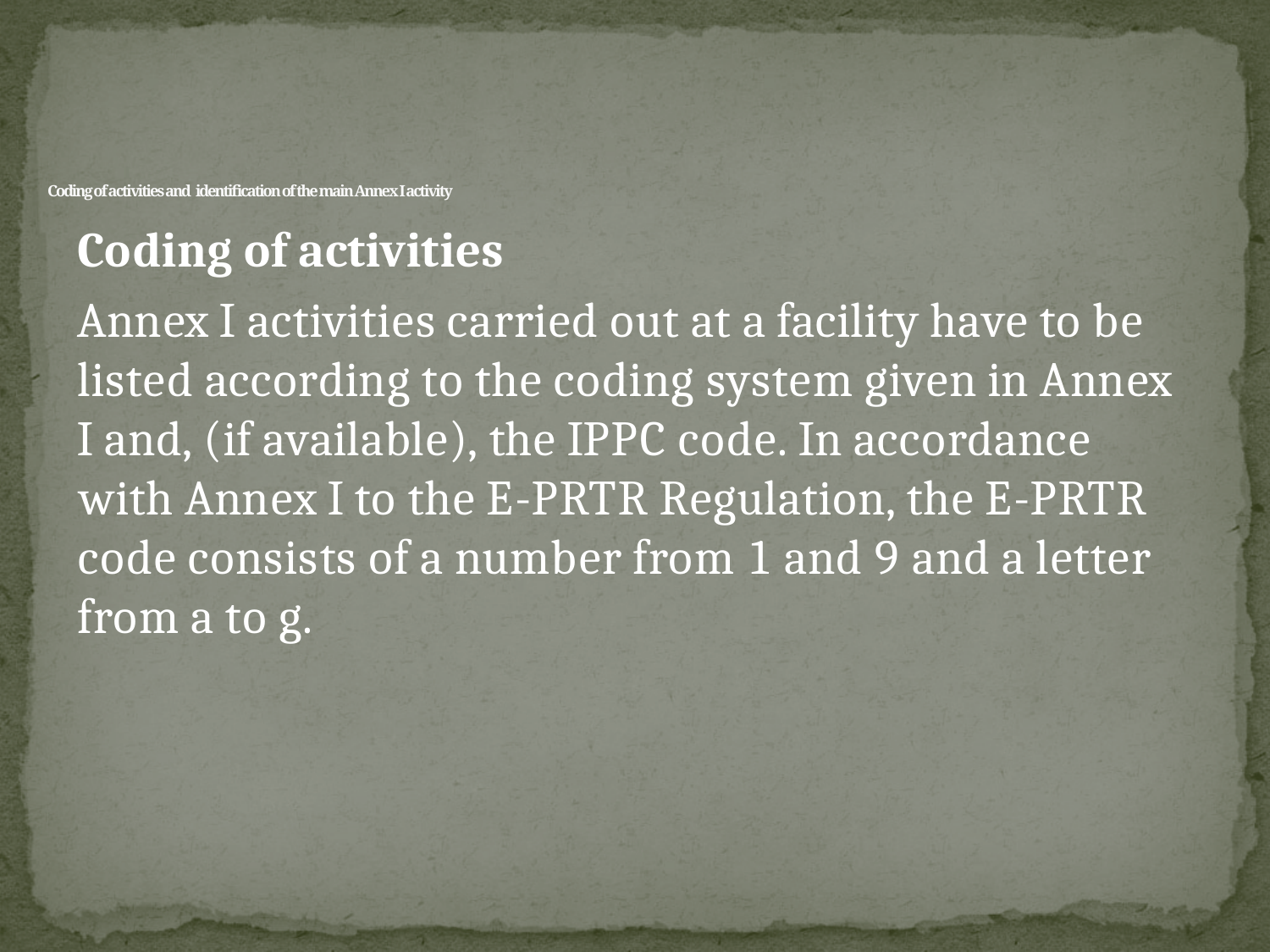

# Coding of activities and identification of the main Annex I activity
Coding of activities
Annex I activities carried out at a facility have to be listed according to the coding system given in Annex I and, (if available), the IPPC code. In accordance with Annex I to the E-PRTR Regulation, the E-PRTR code consists of a number from 1 and 9 and a letter from a to g.